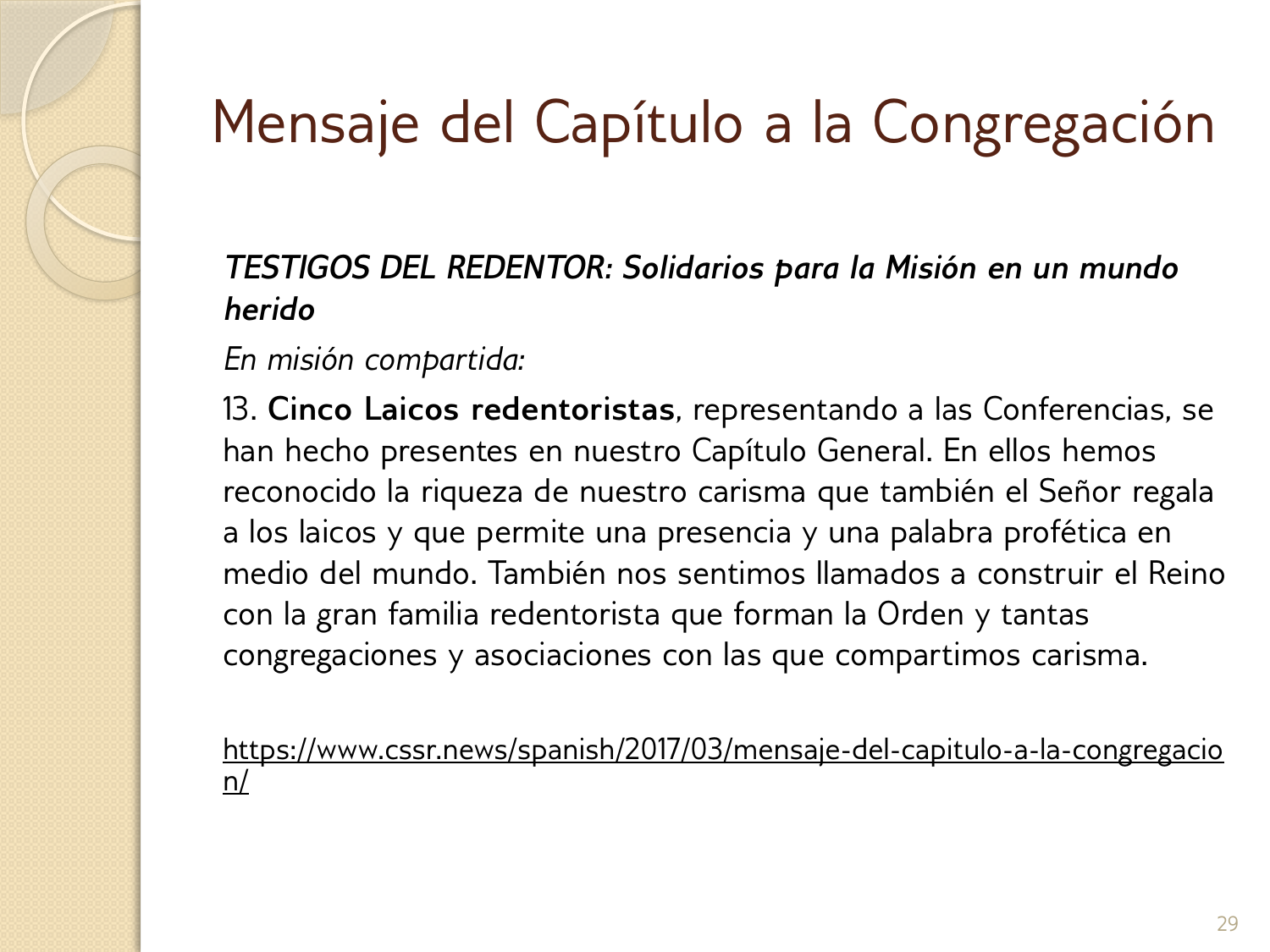

# Mensaje del Capítulo a la Congregación
TESTIGOS DEL REDENTOR: Solidarios para la Misión en un mundo herido
En misión compartida:
13. Cinco Laicos redentoristas, representando a las Conferencias, se han hecho presentes en nuestro Capítulo General. En ellos hemos reconocido la riqueza de nuestro carisma que también el Señor regala a los laicos y que permite una presencia y una palabra profética en medio del mundo. También nos sentimos llamados a construir el Reino con la gran familia redentorista que forman la Orden y tantas congregaciones y asociaciones con las que compartimos carisma.

https://www.cssr.news/spanish/2017/03/mensaje-del-capitulo-a-la-congregacion/
29